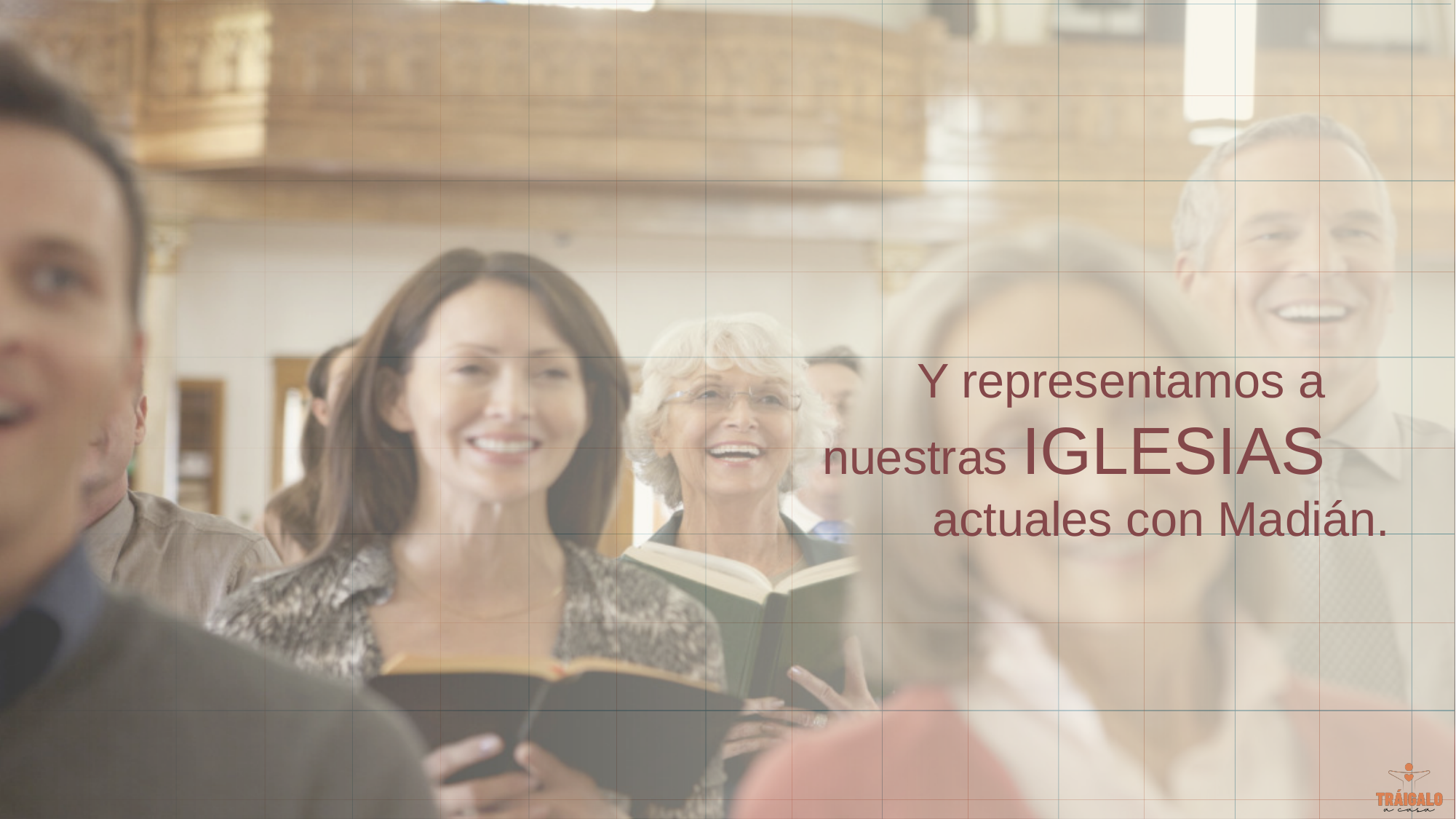

Y representamos a nuestras IGLESIAS              actuales con Madián.